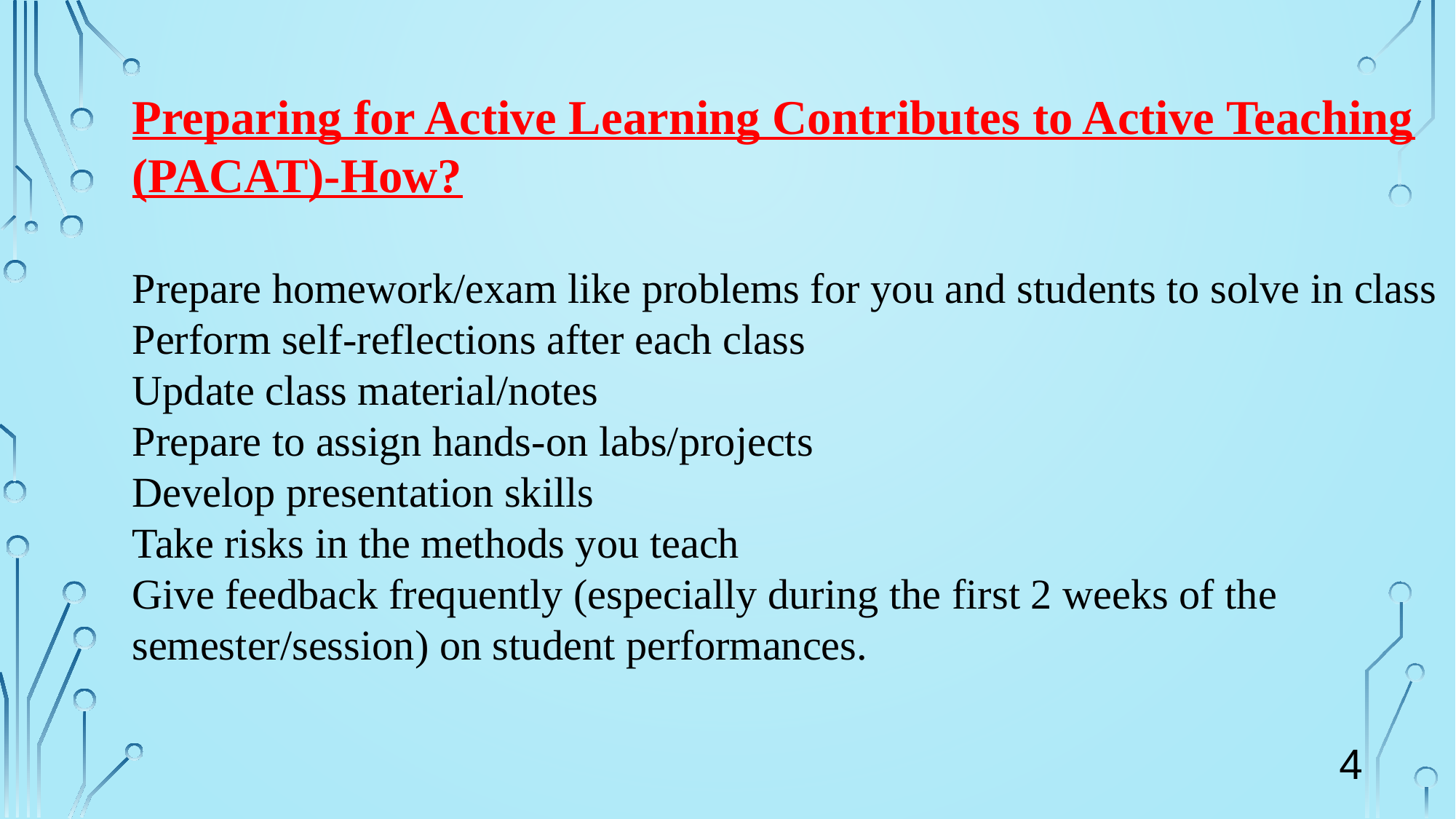

Preparing for Active Learning Contributes to Active Teaching (PACAT)-How?

Prepare homework/exam like problems for you and students to solve in class
Perform self-reflections after each class
Update class material/notes
Prepare to assign hands-on labs/projects
Develop presentation skills
Take risks in the methods you teach
Give feedback frequently (especially during the first 2 weeks of the semester/session) on student performances.

4